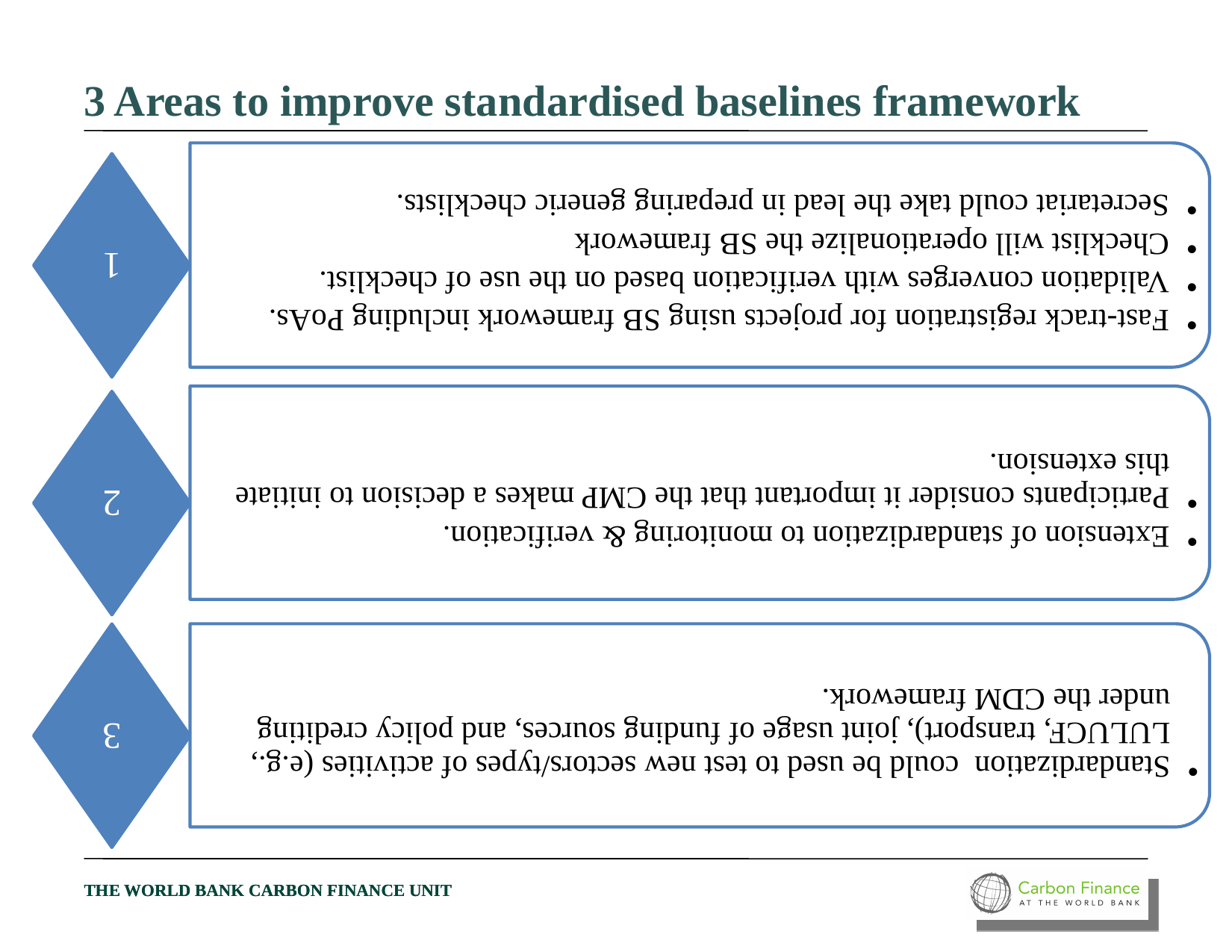

3 Areas to improve standardised baselines framework

1
Fast-track registration for projects using SB framework including PoAs.
Validation converges with verification based on the use of checklist.
Checklist will operationalize the SB framework
Secretariat could take the lead in preparing generic checklists.
2
Extension of standardization to monitoring & verification.
Participants consider it important that the CMP makes a decision to initiate this extension.
3
Standardization  could be used to test new sectors/types of activities (e.g., LULUCF, transport), joint usage of funding sources, and policy crediting under the CDM framework.